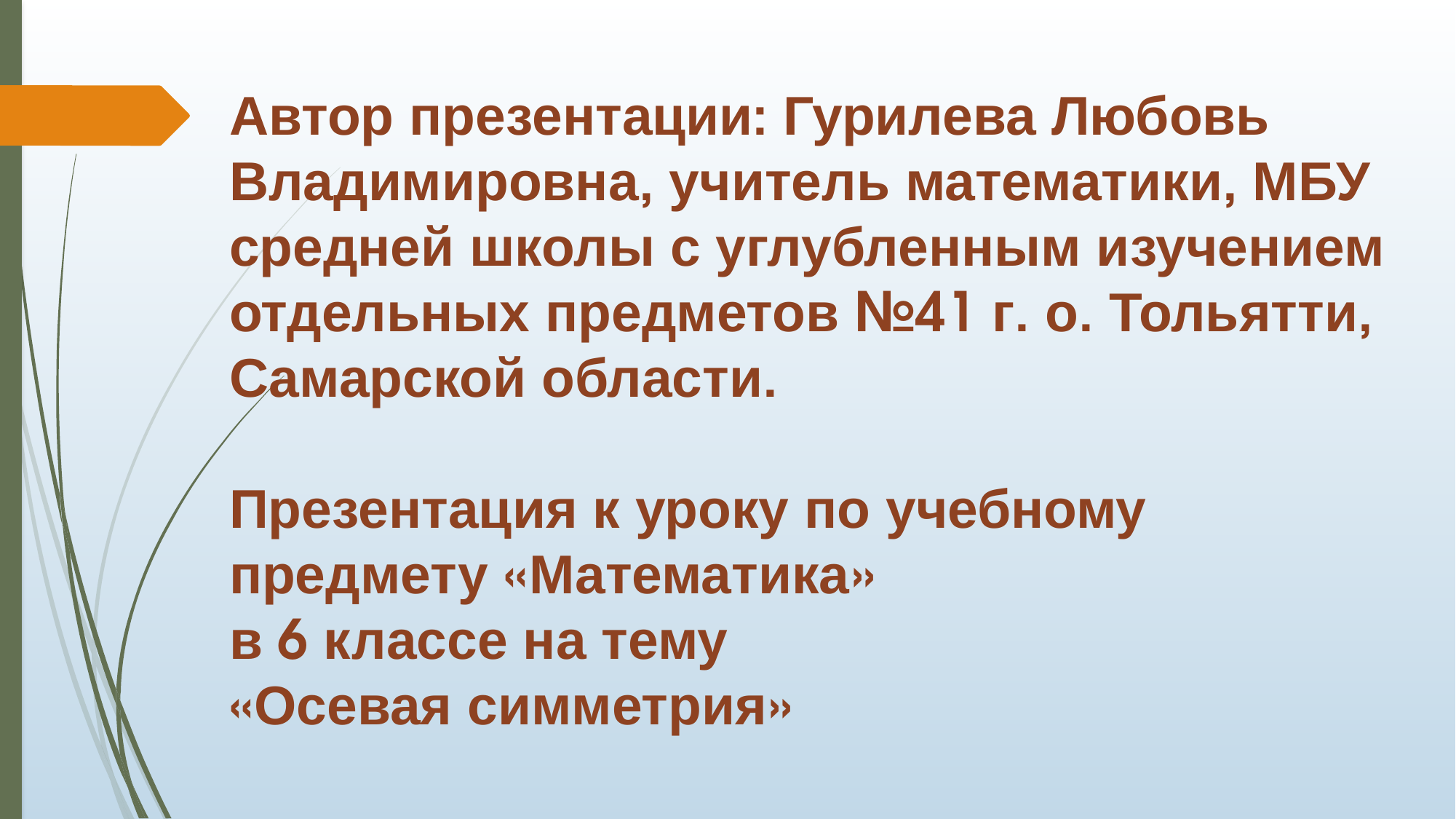

# Автор презентации: Гурилева Любовь Владимировна, учитель математики, МБУ средней школы с углубленным изучением отдельных предметов №41 г. о. Тольятти, Самарской области. Презентация к уроку по учебному предмету «Математика» в 6 классе на тему «Осевая симметрия»